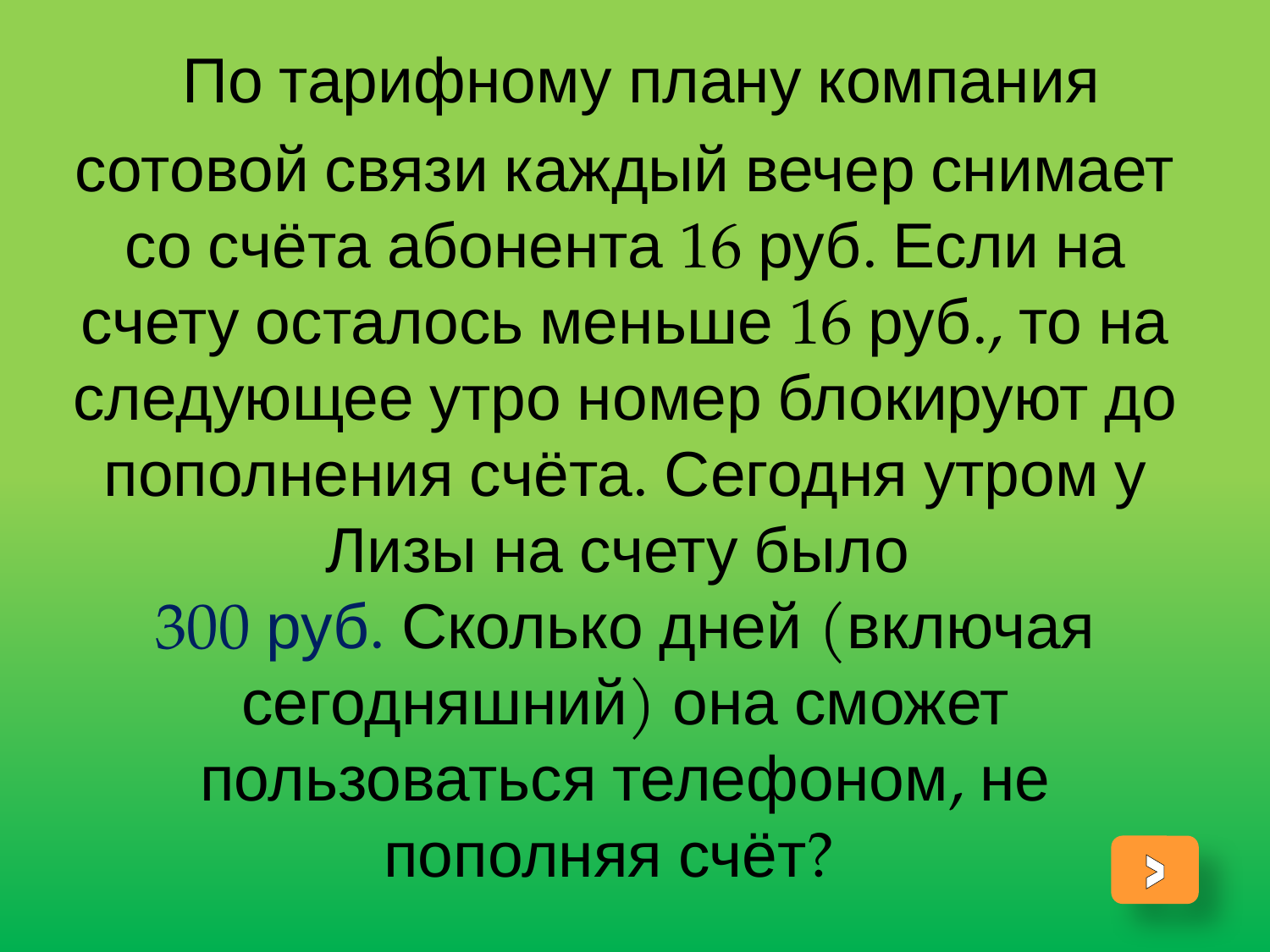

# По тарифному плану компания сотовой связи каждый вечер снимает со счёта абонента 16 руб. Если на счету осталось меньше 16 руб., то на следующее утро номер блокируют до пополнения счёта. Сегодня утром у Лизы на счету было 300 руб. Сколько дней (включая сегодняшний) она сможет пользоваться телефоном, не пополняя счёт?
>